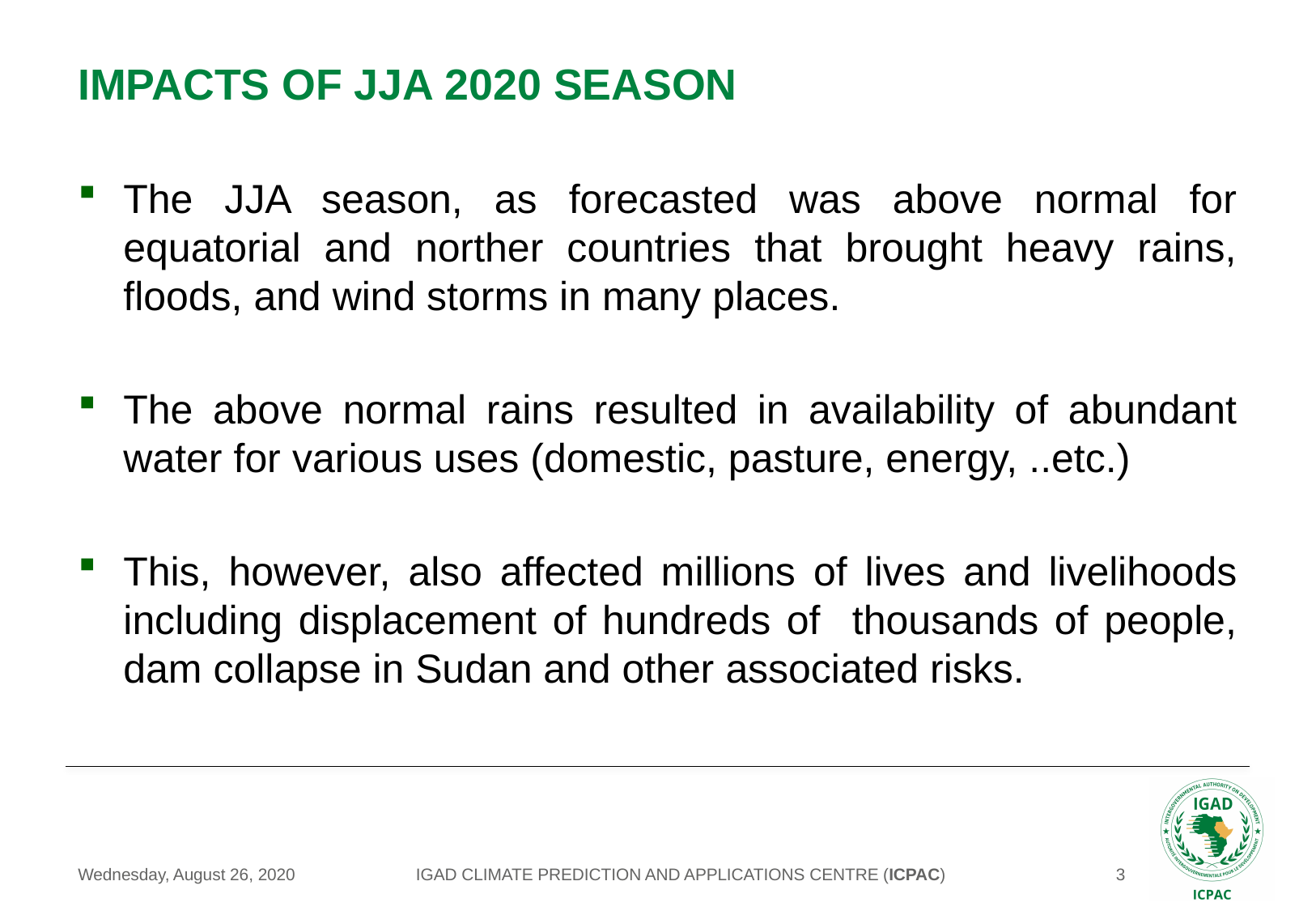

# Impacts of JJA 2020 season
The JJA season, as forecasted was above normal for equatorial and norther countries that brought heavy rains, floods, and wind storms in many places.

The above normal rains resulted in availability of abundant water for various uses (domestic, pasture, energy, ..etc.)

This, however, also affected millions of lives and livelihoods including displacement of hundreds of  thousands of people, dam collapse in Sudan and other associated risks.

IGAD CLIMATE PREDICTION AND APPLICATIONS CENTRE (ICPAC)
Wednesday, August 26, 2020
3